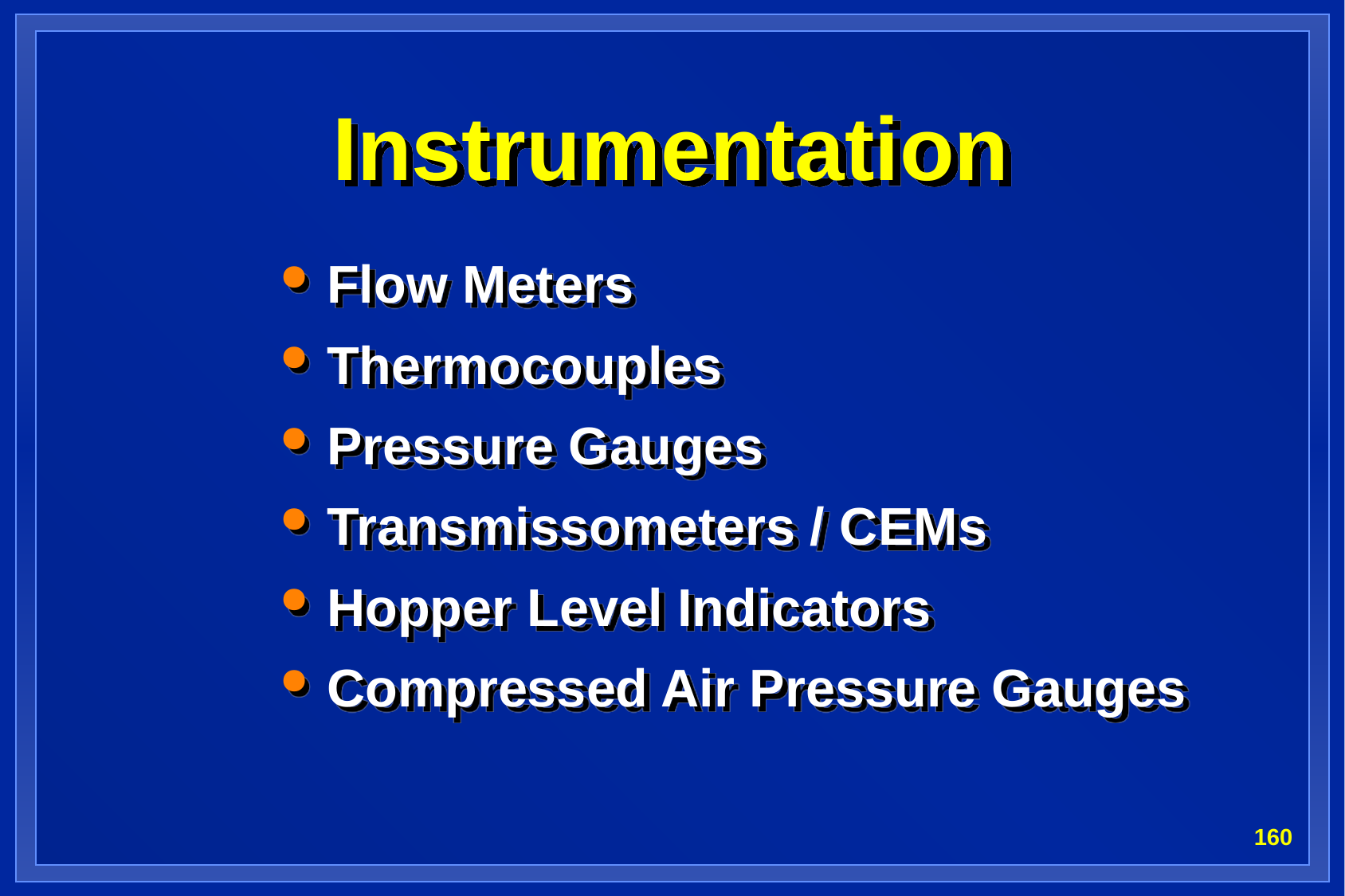

# Instrumentation

Flow Meters
Thermocouples
Pressure Gauges
Transmissometers / CEMs
Hopper Level Indicators
Compressed Air Pressure Gauges
160